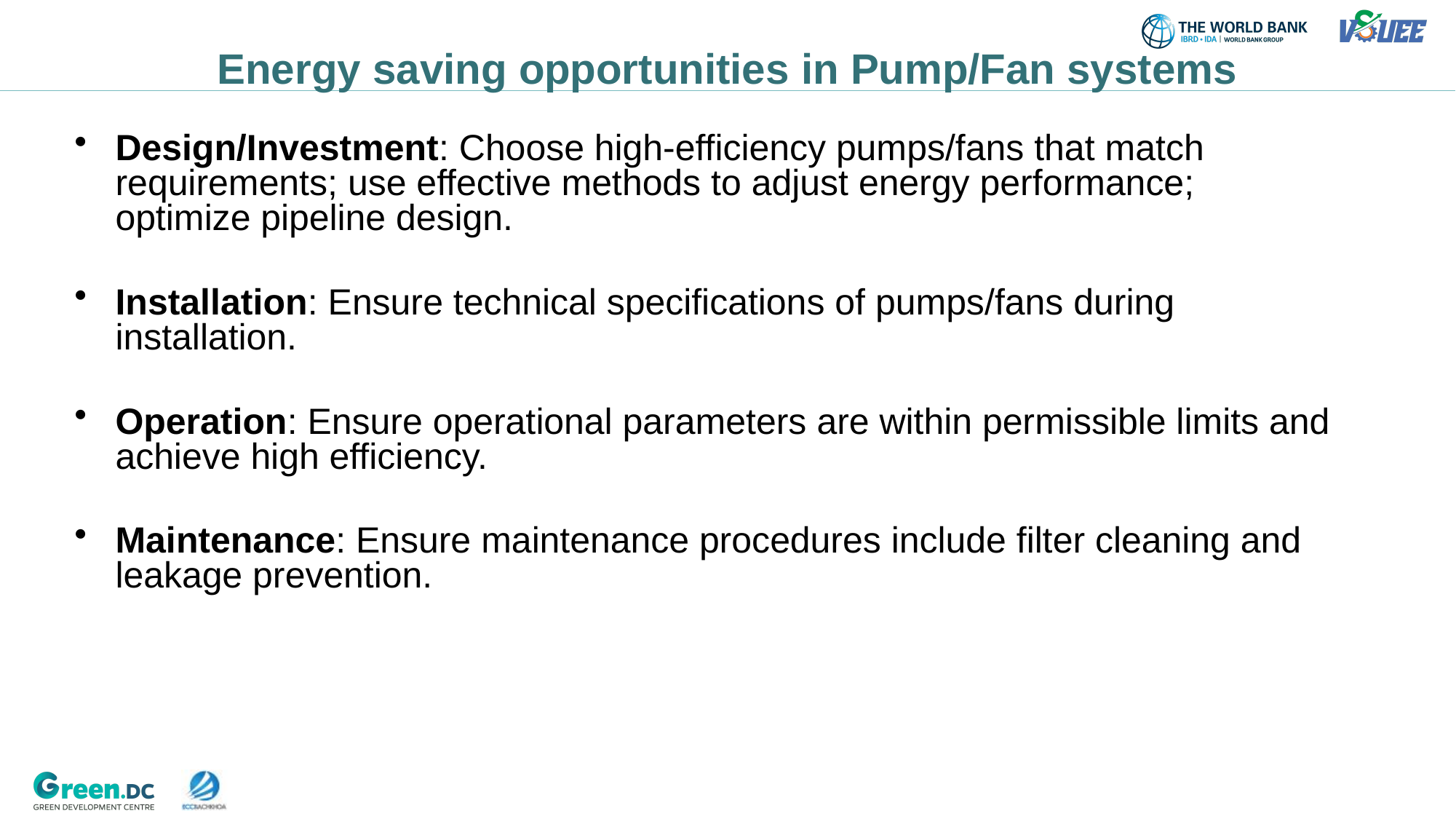

Energy saving opportunities in Pump/Fan systems
Design/Investment: Choose high-efficiency pumps/fans that match requirements; use effective methods to adjust energy performance; optimize pipeline design.

Installation: Ensure technical specifications of pumps/fans during installation.

Operation: Ensure operational parameters are within permissible limits and achieve high efficiency.

Maintenance: Ensure maintenance procedures include filter cleaning and leakage prevention.